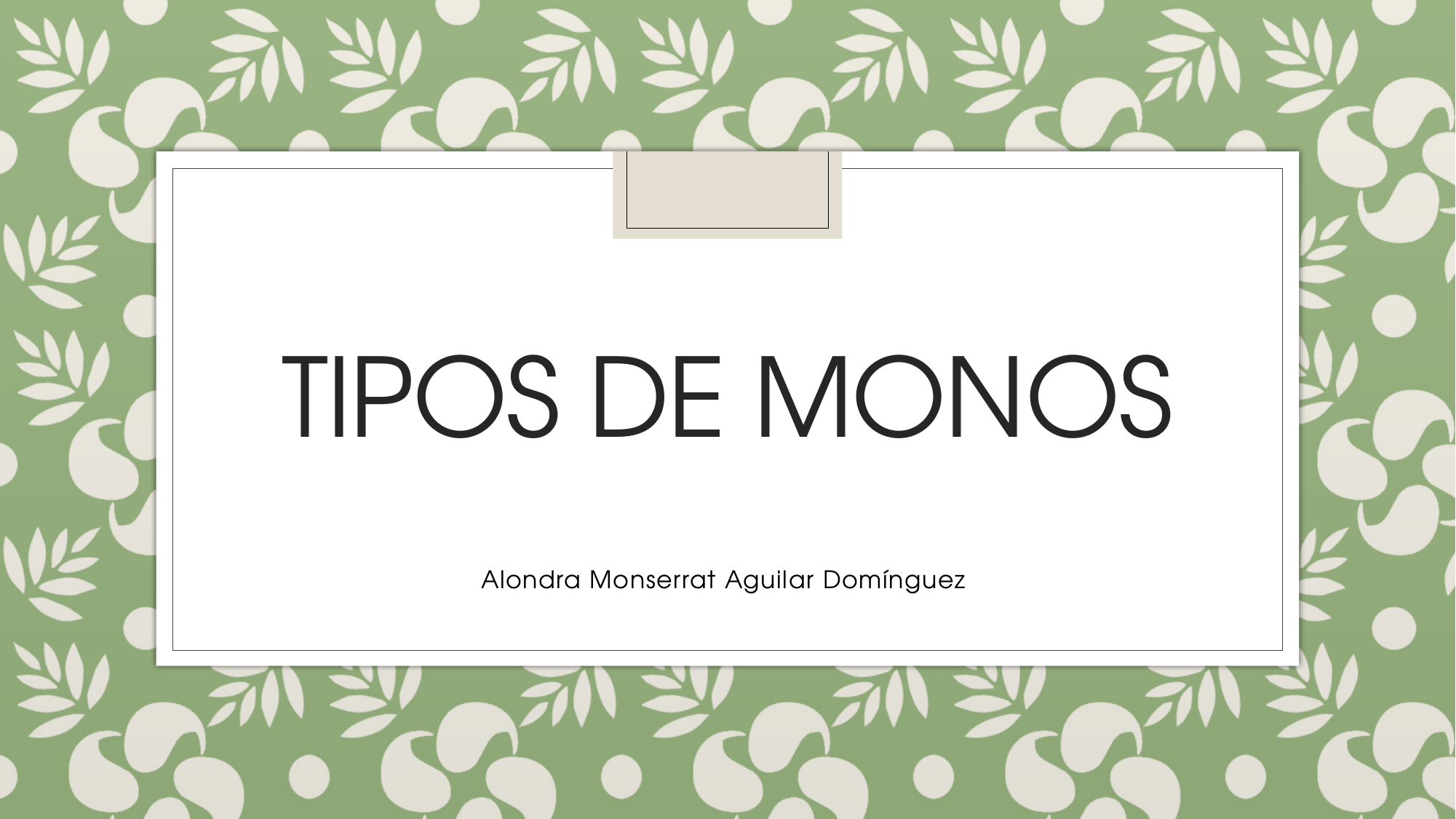

# Tipos de monos
Alondra Monserrat Aguilar Domínguez